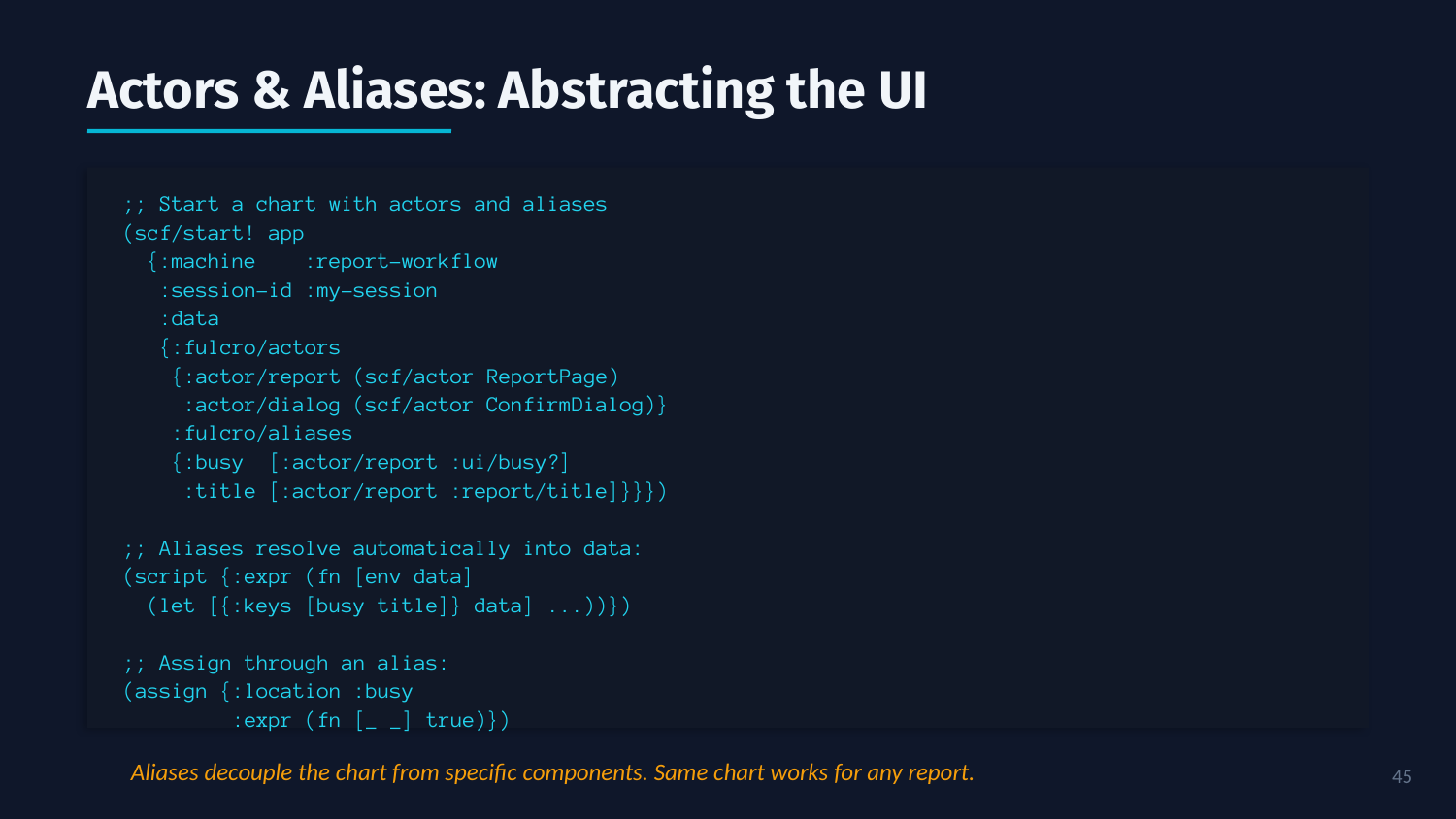

Actors & Aliases: Abstracting the UI

;; Start a chart with actors and aliases
(scf/start! app
  {:machine    :report-workflow
   :session-id :my-session
   :data
   {:fulcro/actors
    {:actor/report (scf/actor ReportPage)
     :actor/dialog (scf/actor ConfirmDialog)}
    :fulcro/aliases
    {:busy  [:actor/report :ui/busy?]
     :title [:actor/report :report/title]}}})

;; Aliases resolve automatically into data:
(script {:expr (fn [env data]
  (let [{:keys [busy title]} data] ...))})

;; Assign through an alias:
(assign {:location :busy
         :expr (fn [_ _] true)})
Aliases decouple the chart from specific components. Same chart works for any report.
45